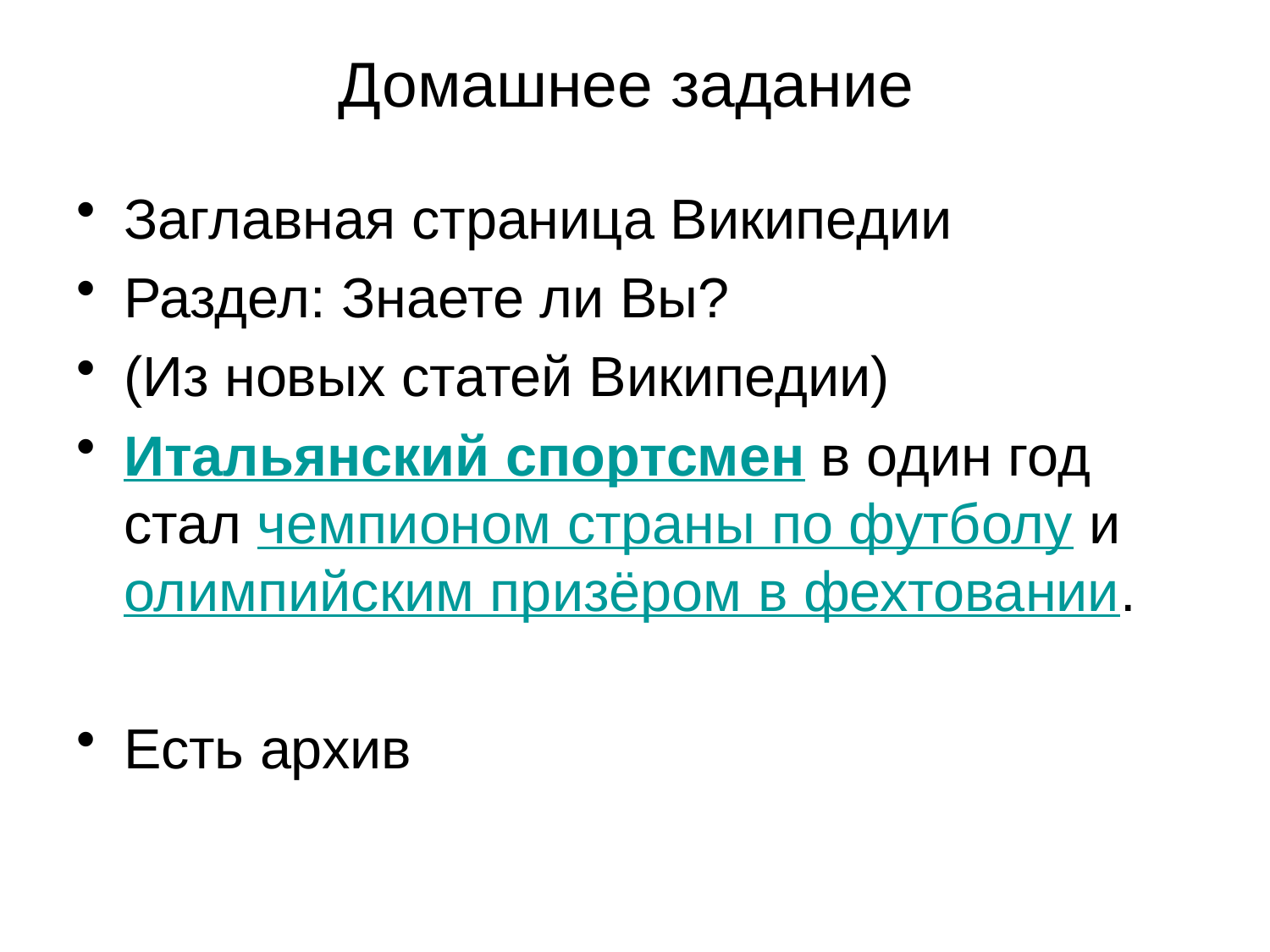

# Домашнее задание
Заглавная страница Википедии
Раздел: Знаете ли Вы?
(Из новых статей Википедии)
Итальянский спортсмен в один год стал чемпионом страны по футболу и олимпийским призёром в фехтовании.

Есть архив